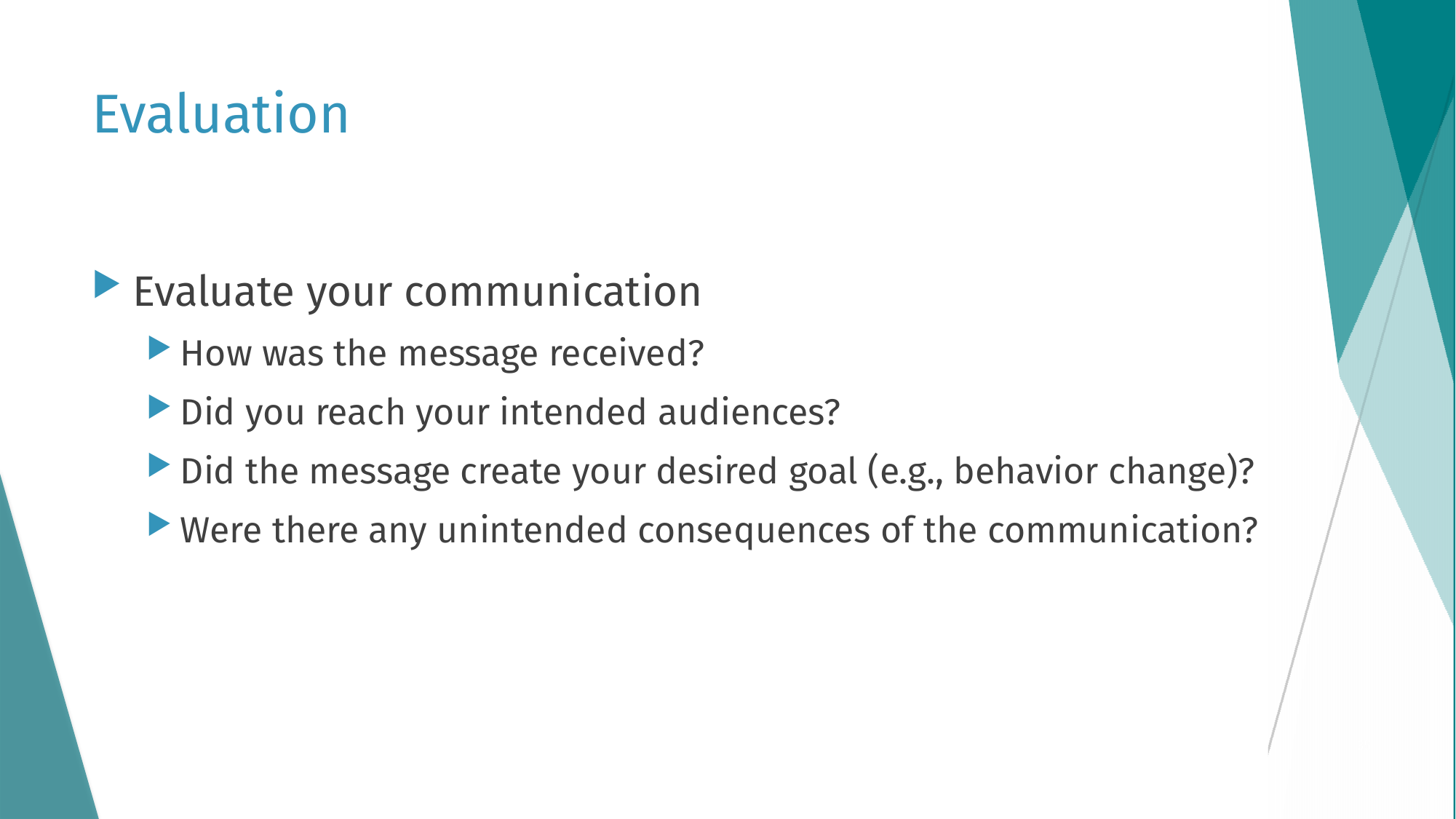

# Evaluation
Evaluate your communication
How was the message received?
Did you reach your intended audiences?
Did the message create your desired goal (e.g., behavior change)?
Were there any unintended consequences of the communication?
35